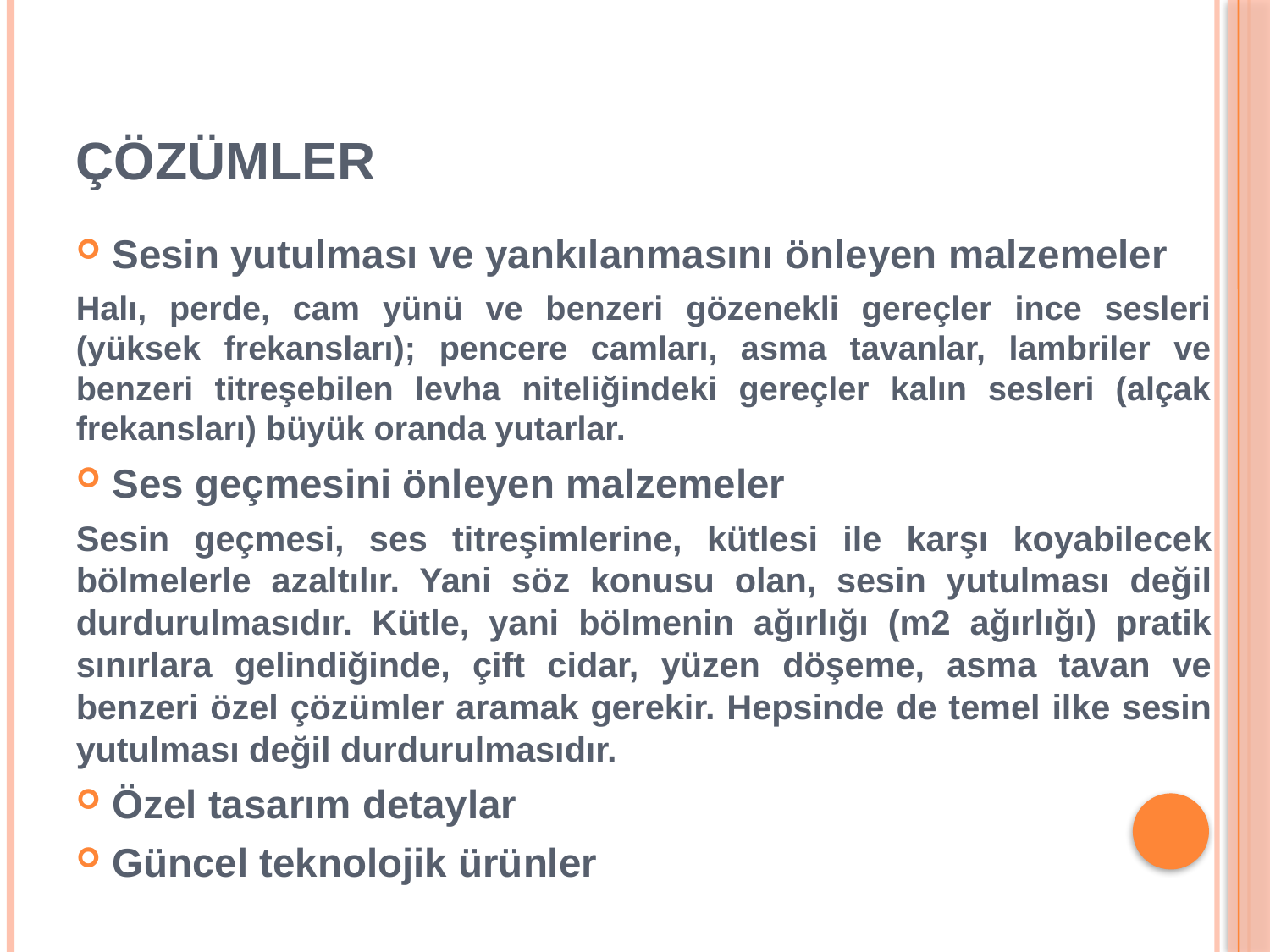

# ÇÖZÜMLER
Sesin yutulması ve yankılanmasını önleyen malzemeler
Halı, perde, cam yünü ve benzeri gözenekli gereçler ince sesleri (yüksek frekansları); pencere camları, asma tavanlar, lambriler ve benzeri titreşebilen levha niteliğindeki gereçler kalın sesleri (alçak frekansları) büyük oranda yutarlar.
Ses geçmesini önleyen malzemeler
Sesin geçmesi, ses titreşimlerine, kütlesi ile karşı koyabilecek bölmelerle azaltılır. Yani söz konusu olan, sesin yutulması değil durdurulmasıdır. Kütle, yani bölmenin ağırlığı (m2 ağırlığı) pratik sınırlara gelindiğinde, çift cidar, yüzen döşeme, asma tavan ve benzeri özel çözümler aramak gerekir. Hepsinde de temel ilke sesin yutulması değil durdurulmasıdır.
Özel tasarım detaylar
Güncel teknolojik ürünler